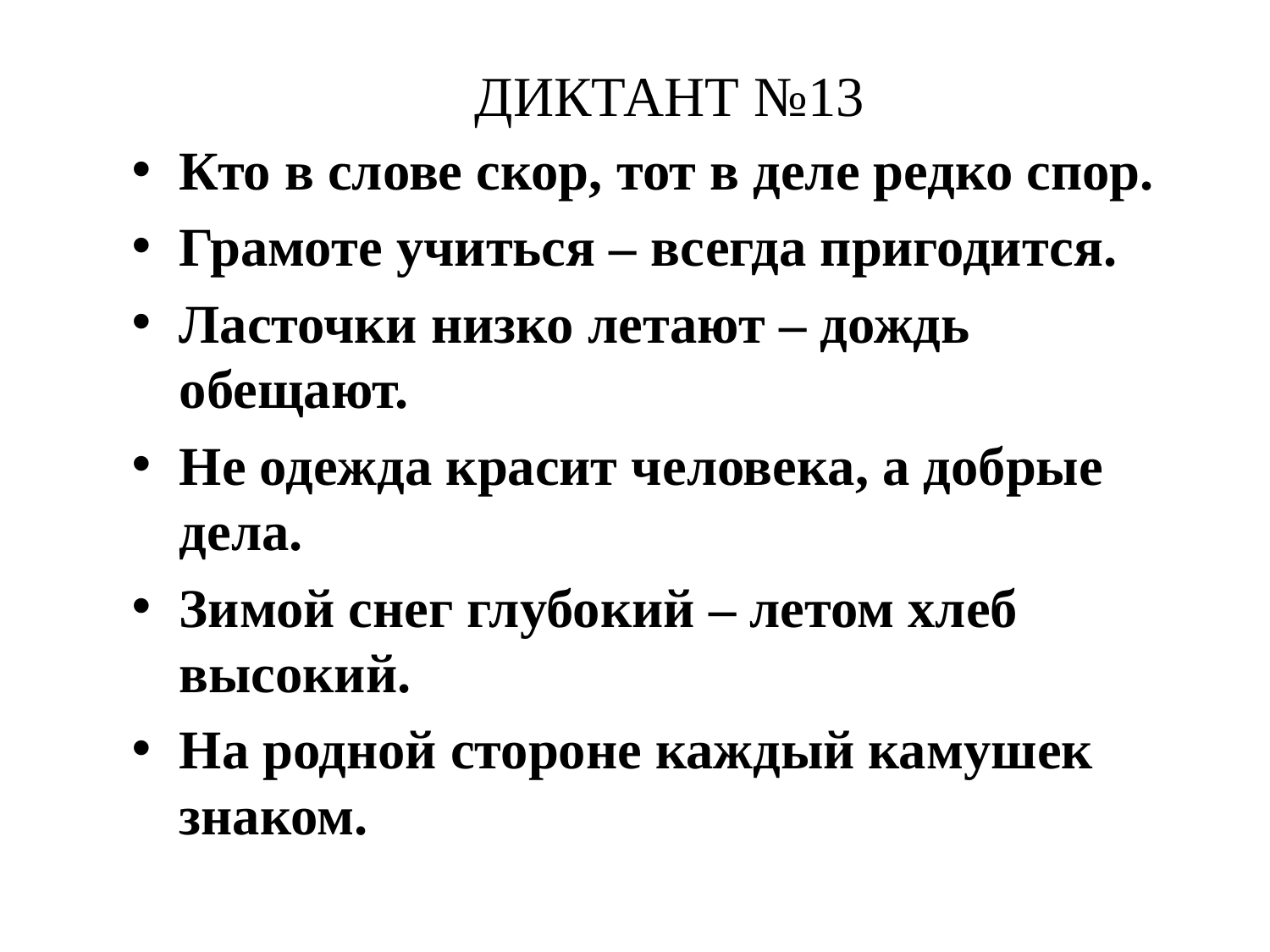

# ДИКТАНТ №13
Кто в слове скор, тот в деле редко спор.
Грамоте учиться – всегда пригодится.
Ласточки низко летают – дождь обещают.
Не одежда красит человека, а добрые дела.
Зимой снег глубокий – летом хлеб высокий.
На родной стороне каждый камушек знаком.